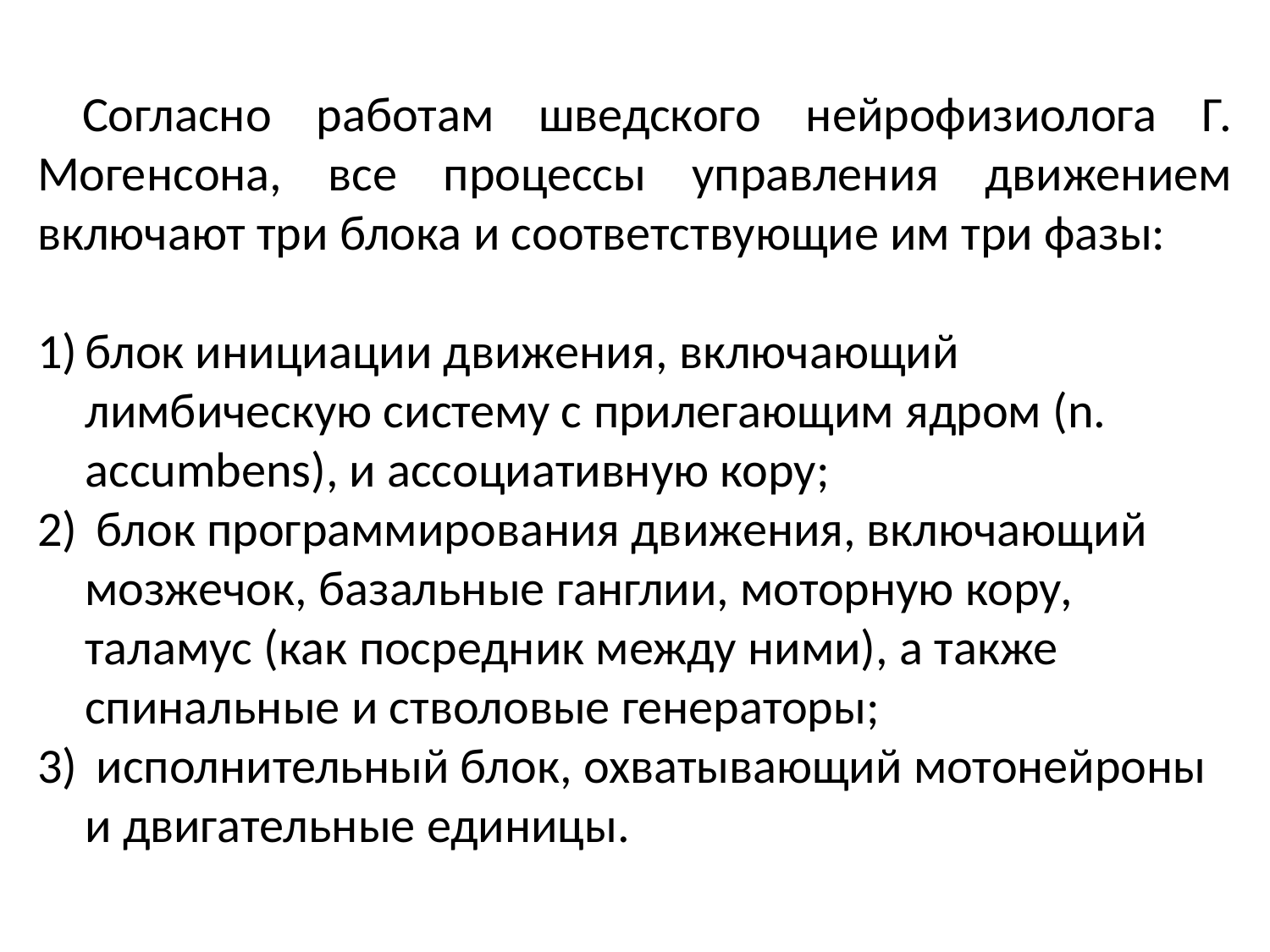

Согласно работам шведского нейрофизиолога Г. Могенсона, все процессы управления движением включают три блока и соответствующие им три фазы:

блок инициации движения, включающий лимбическую систему с прилегающим ядром (n. accumbens), и ассоциативную кору;
 блок программирования движения, включающий мозжечок, базальные ганглии, моторную кору, таламус (как посредник между ними), а также спинальные и стволовые генераторы;
 исполнительный блок, охватывающий мотонейроны и двигательные единицы.